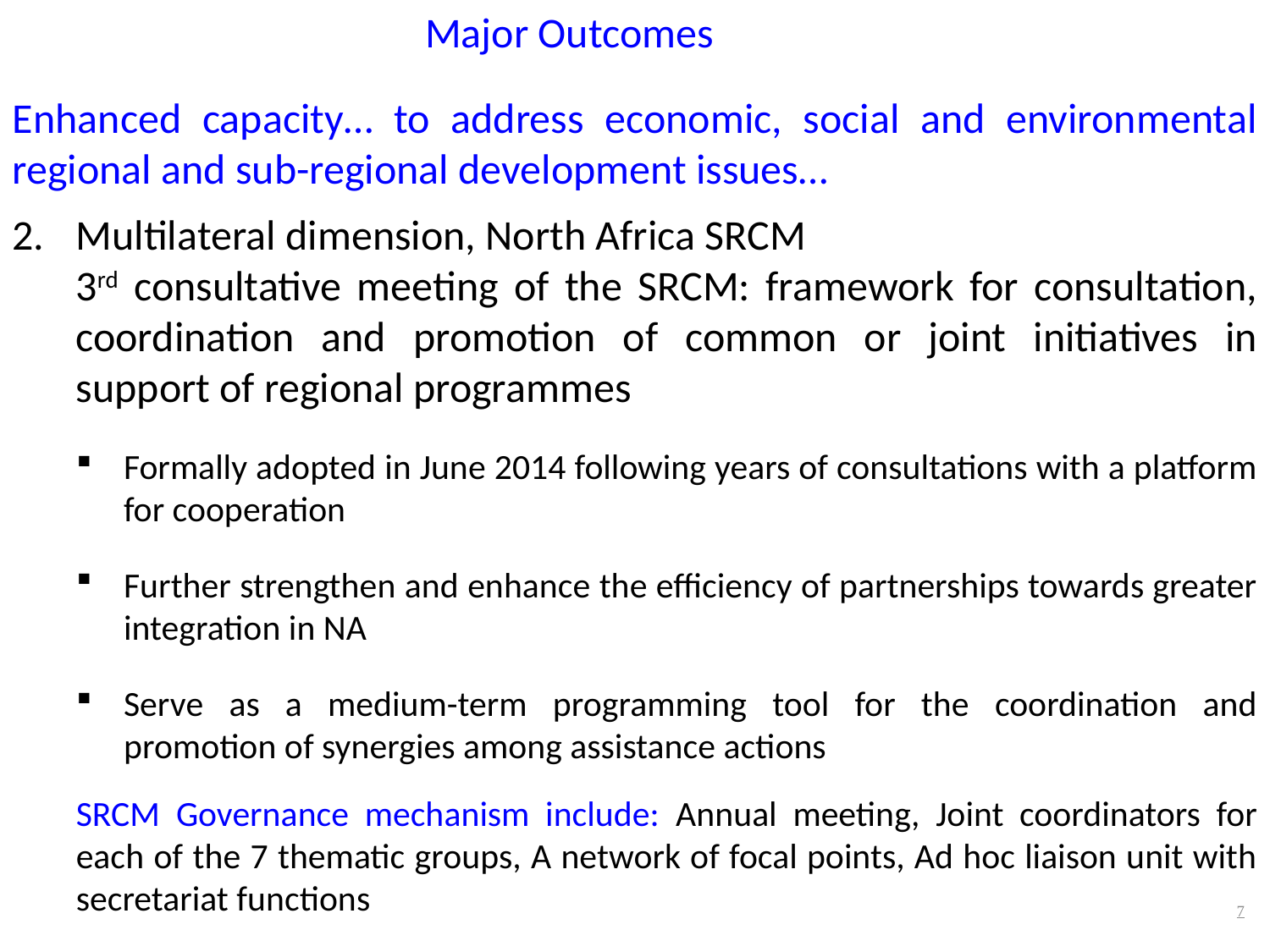

Major Outcomes
Enhanced capacity… to address economic, social and environmental regional and sub-regional development issues…
Multilateral dimension, North Africa SRCM
3rd consultative meeting of the SRCM: framework for consultation, coordination and promotion of common or joint initiatives in support of regional programmes

Formally adopted in June 2014 following years of consultations with a platform for cooperation

Further strengthen and enhance the efficiency of partnerships towards greater integration in NA

Serve as a medium-term programming tool for the coordination and promotion of synergies among assistance actions

SRCM Governance mechanism include: Annual meeting, Joint coordinators for each of the 7 thematic groups, A network of focal points, Ad hoc liaison unit with secretariat functions
7